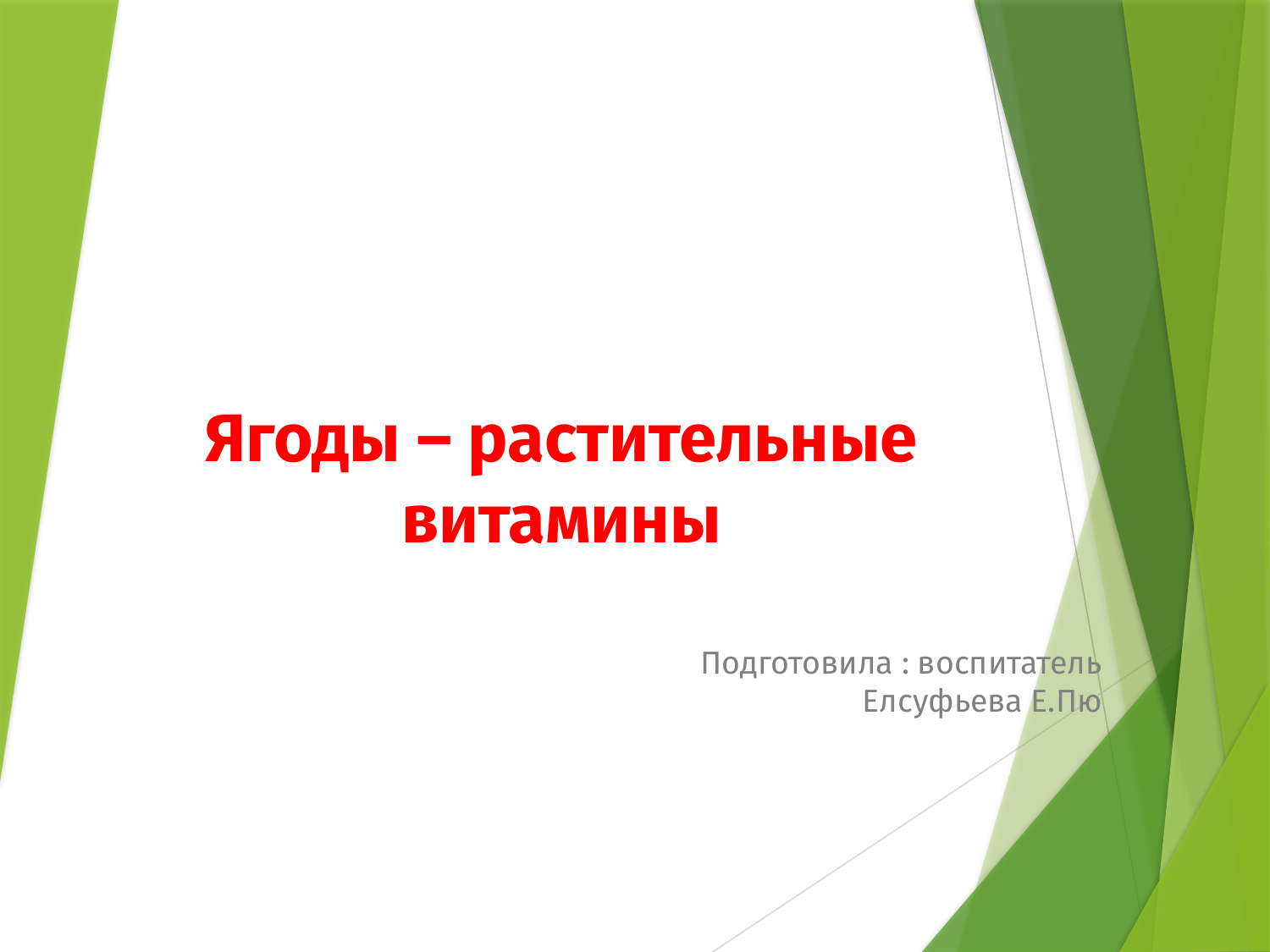

# Ягоды – растительные витамины
Подготовила : воспитатель Елсуфьева Е.Пю